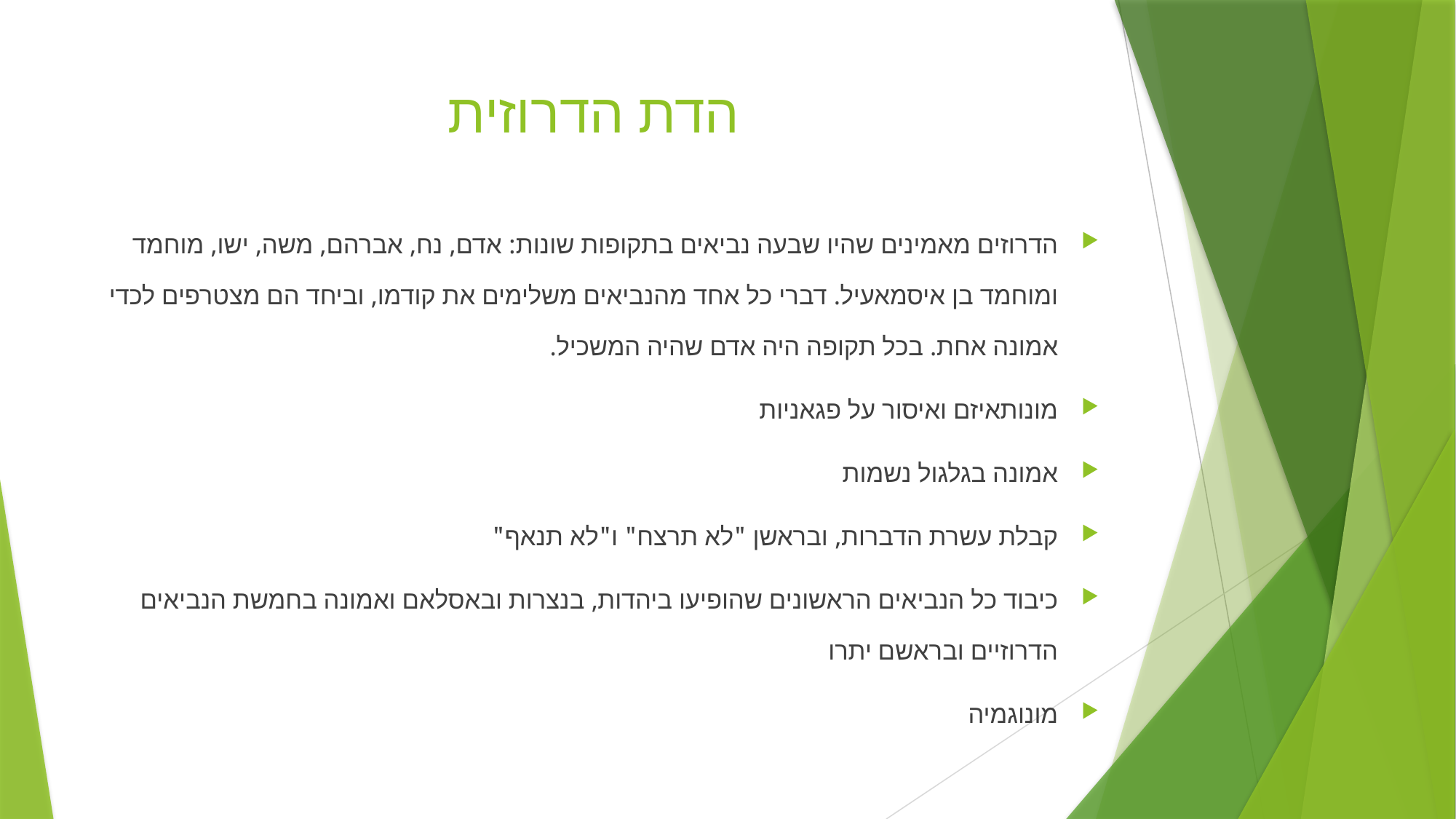

# הדת הדרוזית
הדרוזים מאמינים שהיו שבעה נביאים בתקופות שונות: אדם, נח, אברהם, משה, ישו, מוחמד ומוחמד בן איסמאעיל. דברי כל אחד מהנביאים משלימים את קודמו, וביחד הם מצטרפים לכדי אמונה אחת. בכל תקופה היה אדם שהיה המשכיל.
מונותאיזם ואיסור על פגאניות
אמונה בגלגול נשמות
קבלת עשרת הדברות, ובראשן "לא תרצח" ו"לא תנאף"
כיבוד כל הנביאים הראשונים שהופיעו ביהדות, בנצרות ובאסלאם ואמונה בחמשת הנביאים הדרוזיים ובראשם יתרו
מונוגמיה